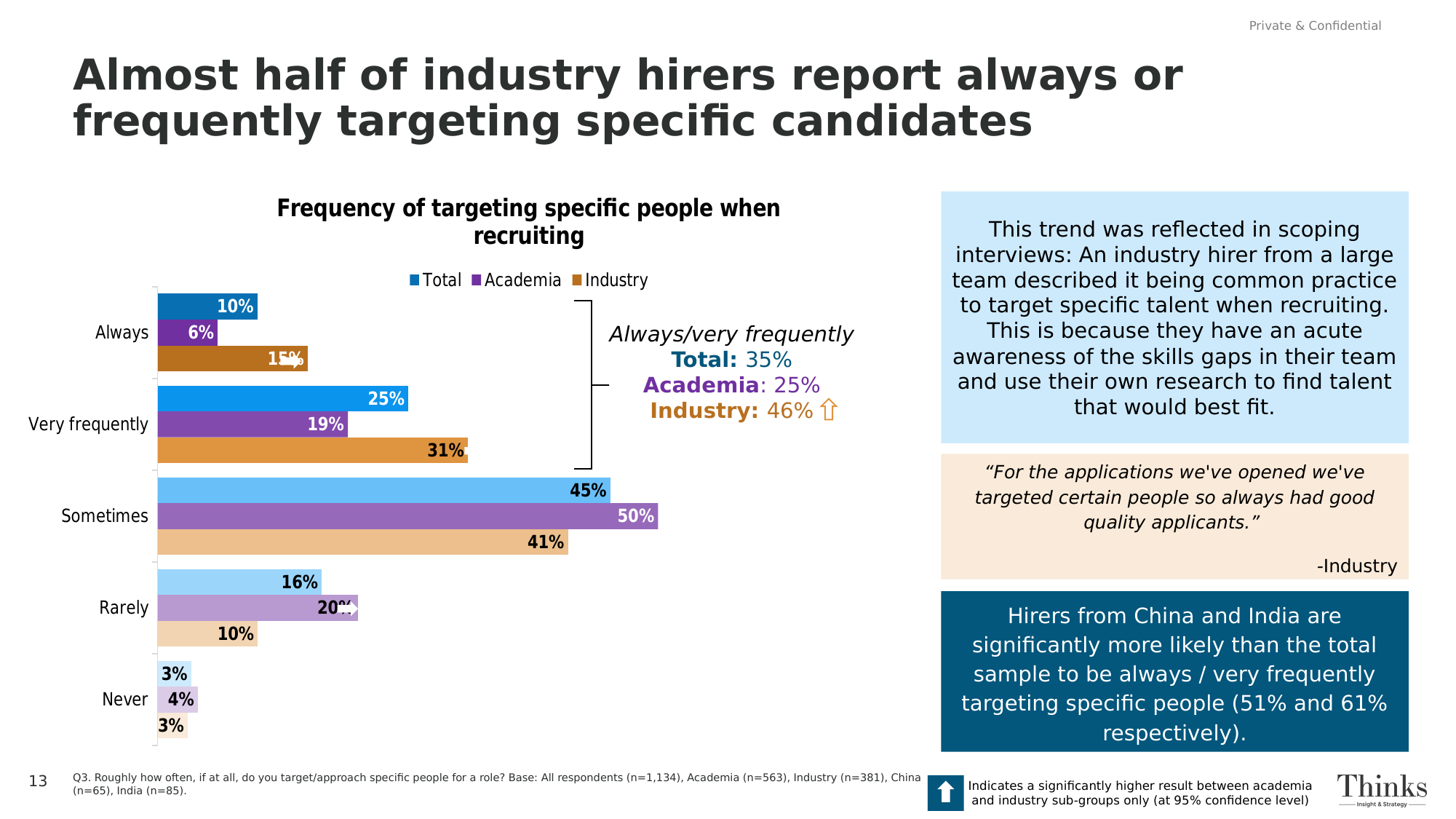

Private & Confidential
# Almost half of industry hirers report always or frequently targeting specific candidates

### Chart: Frequency of targeting specific people when recruiting

| Category | Industry | Academia | Total |
|---|---|---|---|
| Never | 0.03 | 0.04 | 0.03350970017636684 |
| Rarely | 0.1 | 0.2 | 0.164021164021164 |
| Sometimes | 0.41 | 0.5 | 0.4523809523809524 |
| Very frequently | 0.31 | 0.19 | 0.25044091710758376 |
| Always | 0.15 | 0.06 | 0.09964726631393298 |
This trend was reflected in scoping interviews: An industry hirer from a large team described it being common practice to target specific talent when recruiting. This is because they have an acute awareness of the skills gaps in their team and use their own research to find talent that would best fit.

Always/very frequently
Total: 35%
Academia: 25%
Industry: 46%

“For the applications we've opened we've targeted certain people so always had good quality applicants.”
-Industry

Hirers from China and India are significantly more likely than the total sample to be always / very frequently targeting specific people (51% and 61% respectively).

13
Q3. Roughly how often, if at all, do you target/approach specific people for a role? Base: All respondents (n=1,134), Academia (n=563), Industry (n=381), China (n=65), India (n=85).

Indicates a significantly higher result between academia and industry sub-groups only (at 95% confidence level)